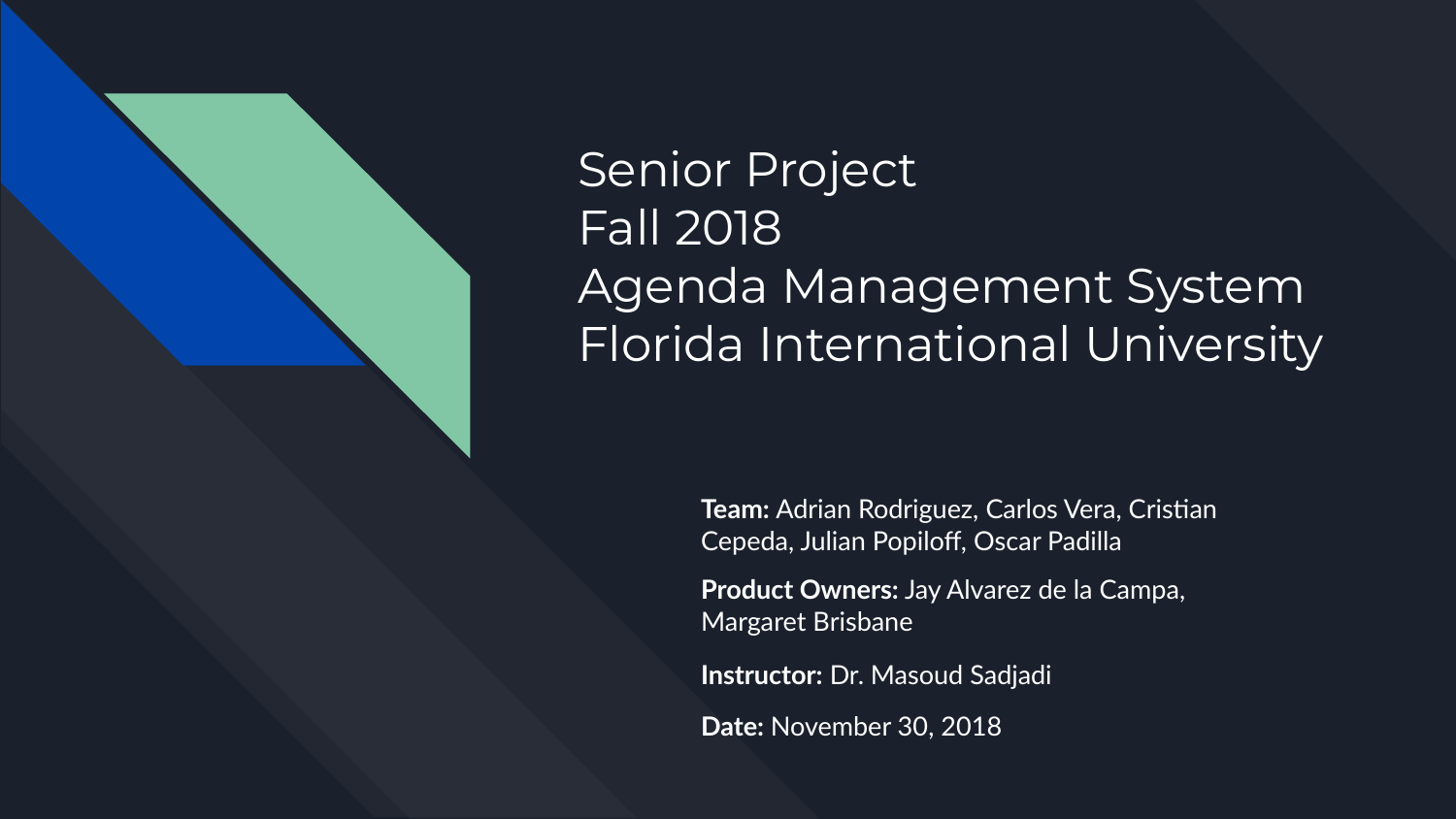

# Senior Project
Fall 2018
Agenda Management System
Florida International University
Team: Adrian Rodriguez, Carlos Vera, Cristian Cepeda, Julian Popiloff, Oscar Padilla
Product Owners: Jay Alvarez de la Campa, Margaret Brisbane
Instructor: Dr. Masoud Sadjadi
Date: November 30, 2018